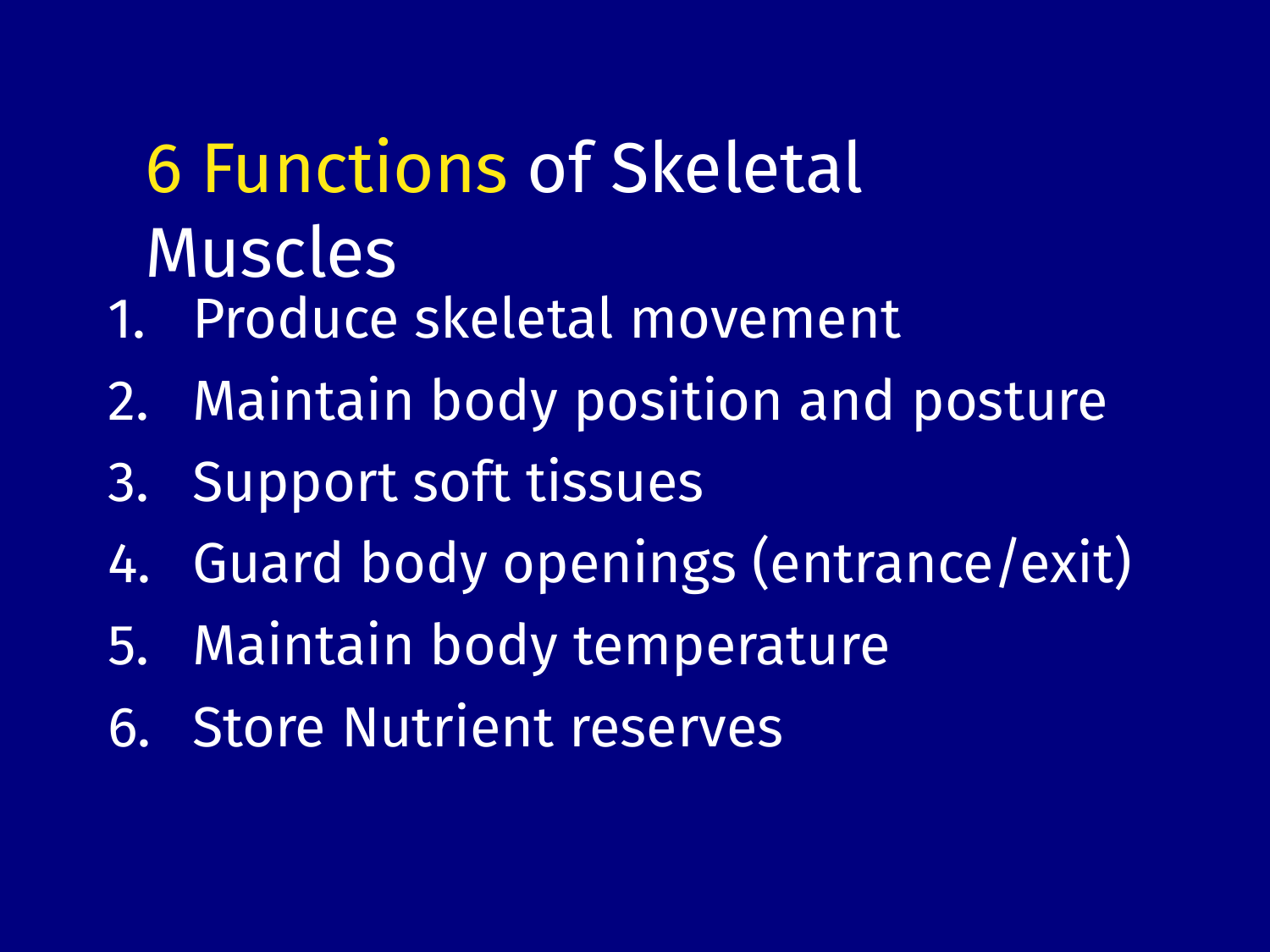

# 6 Functions of Skeletal Muscles
Produce skeletal movement
Maintain body position and posture
Support soft tissues
Guard body openings (entrance/exit)
Maintain body temperature
Store Nutrient reserves